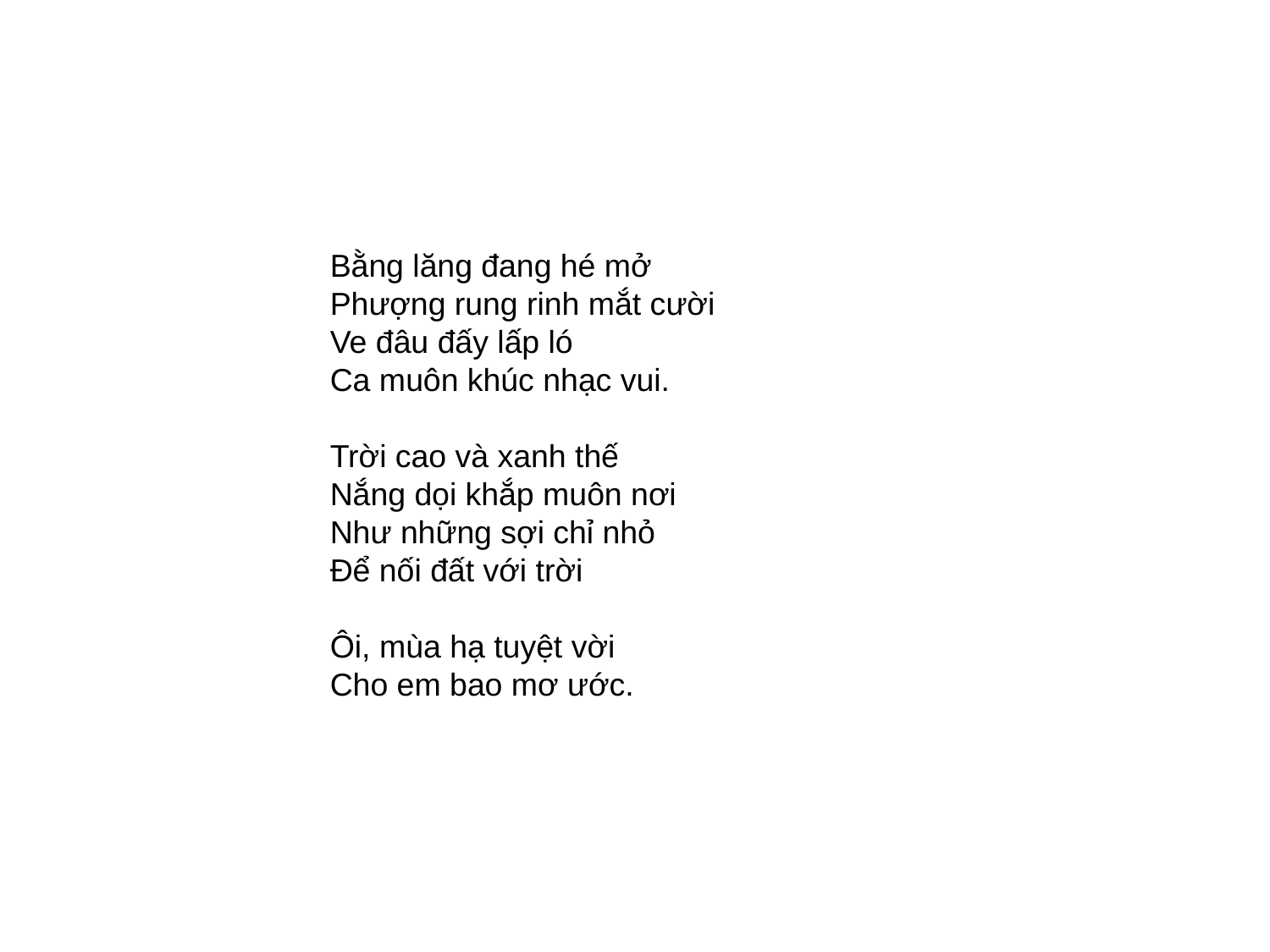

Bằng lăng đang hé mở
Phượng rung rinh mắt cười
Ve đâu đấy lấp ló
Ca muôn khúc nhạc vui.
Trời cao và xanh thế
Nắng dọi khắp muôn nơi
Như những sợi chỉ nhỏ
Để nối đất với trời
Ôi, mùa hạ tuyệt vời
Cho em bao mơ ước.